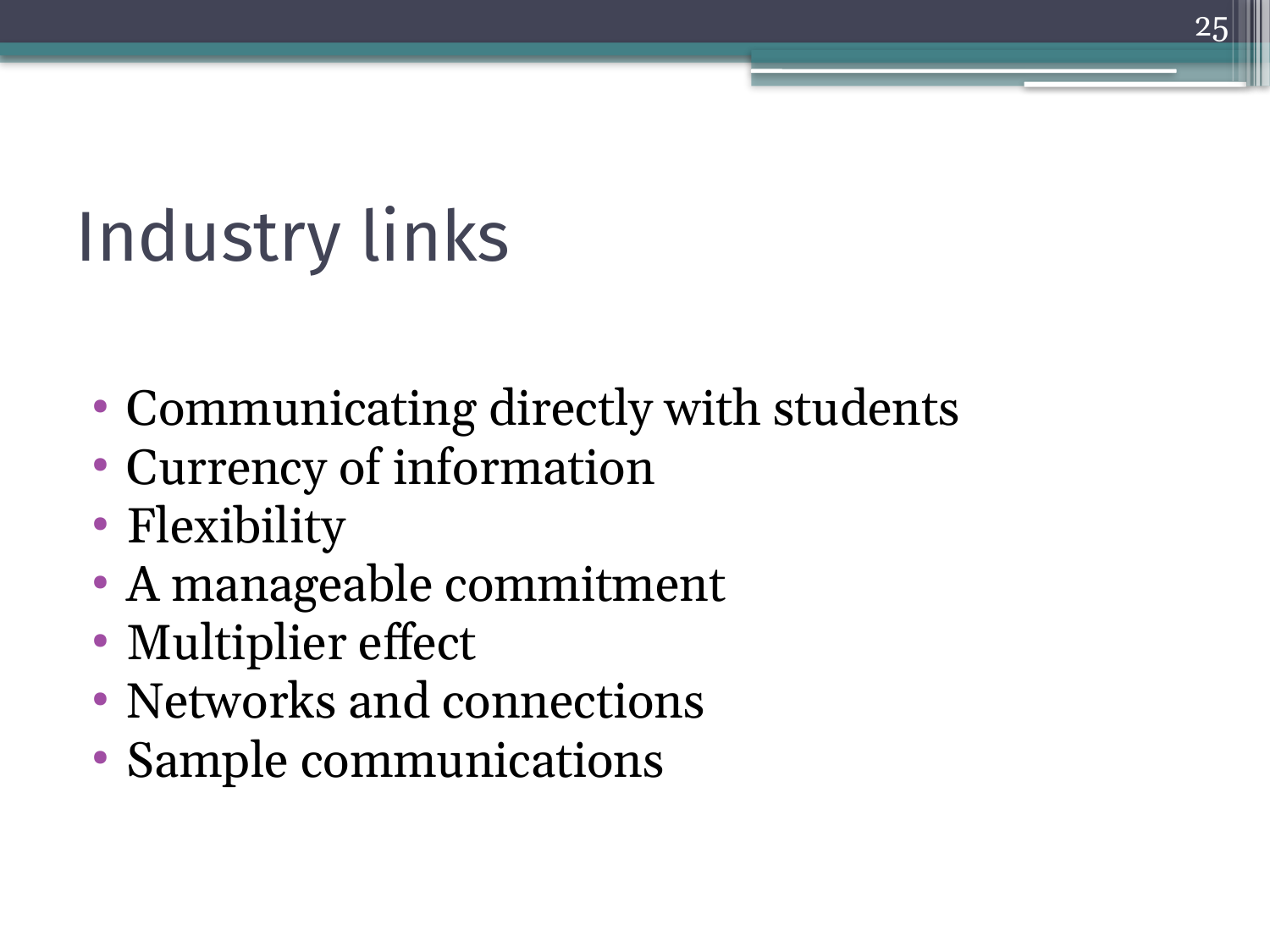

25
# Industry links

Communicating directly with students
Currency of information
Flexibility
A manageable commitment
Multiplier effect
Networks and connections
Sample communications